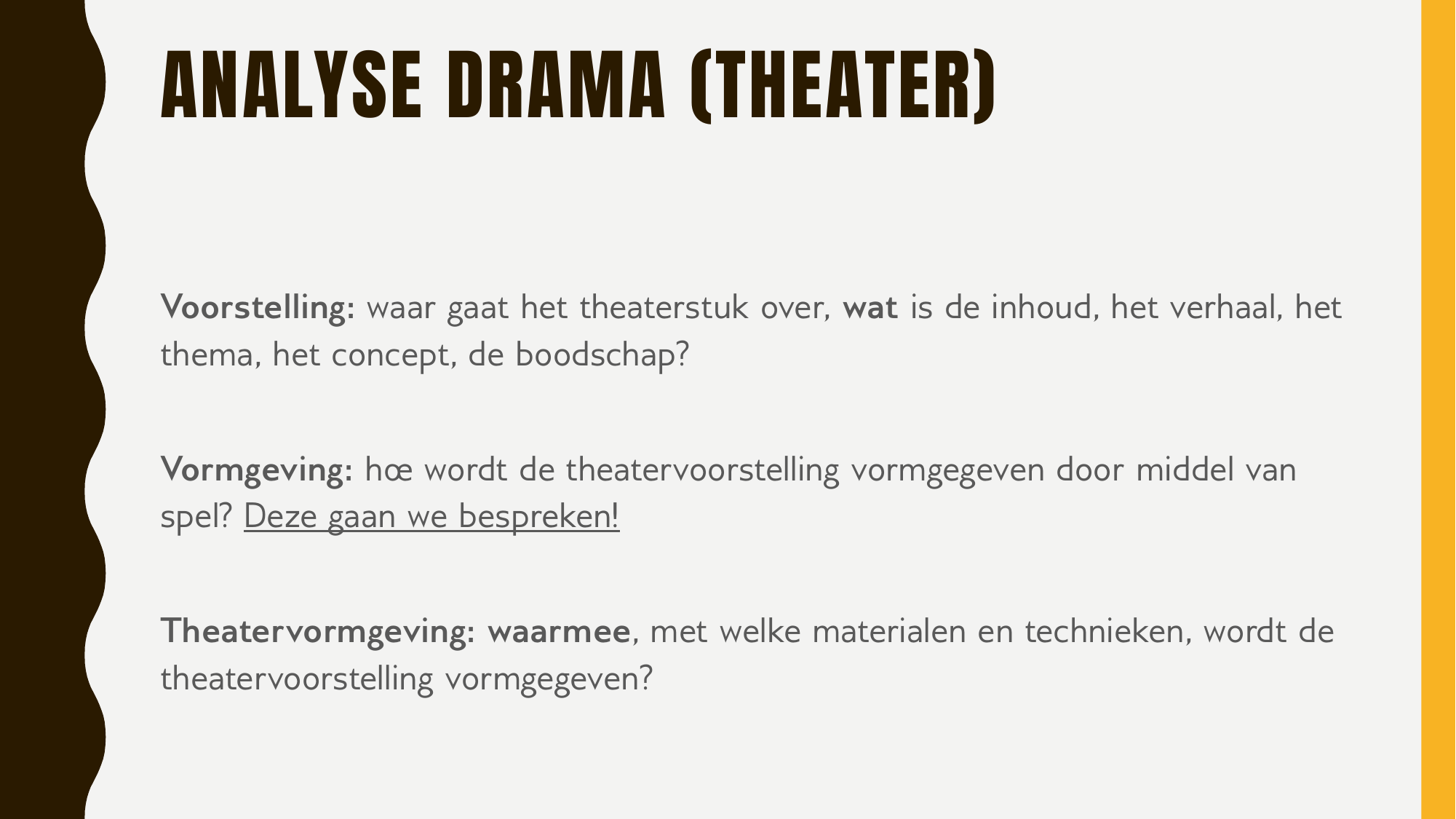

# ANALYSE DRAMA (theater)
Voorstelling: waar gaat het theaterstuk over, wat is de inhoud, het verhaal, het thema, het concept, de boodschap?

Vormgeving: hoe wordt de theatervoorstelling vormgegeven door middel van spel? Deze gaan we bespreken!

Theatervormgeving: waarmee, met welke materialen en technieken, wordt de theatervoorstelling vormgegeven?